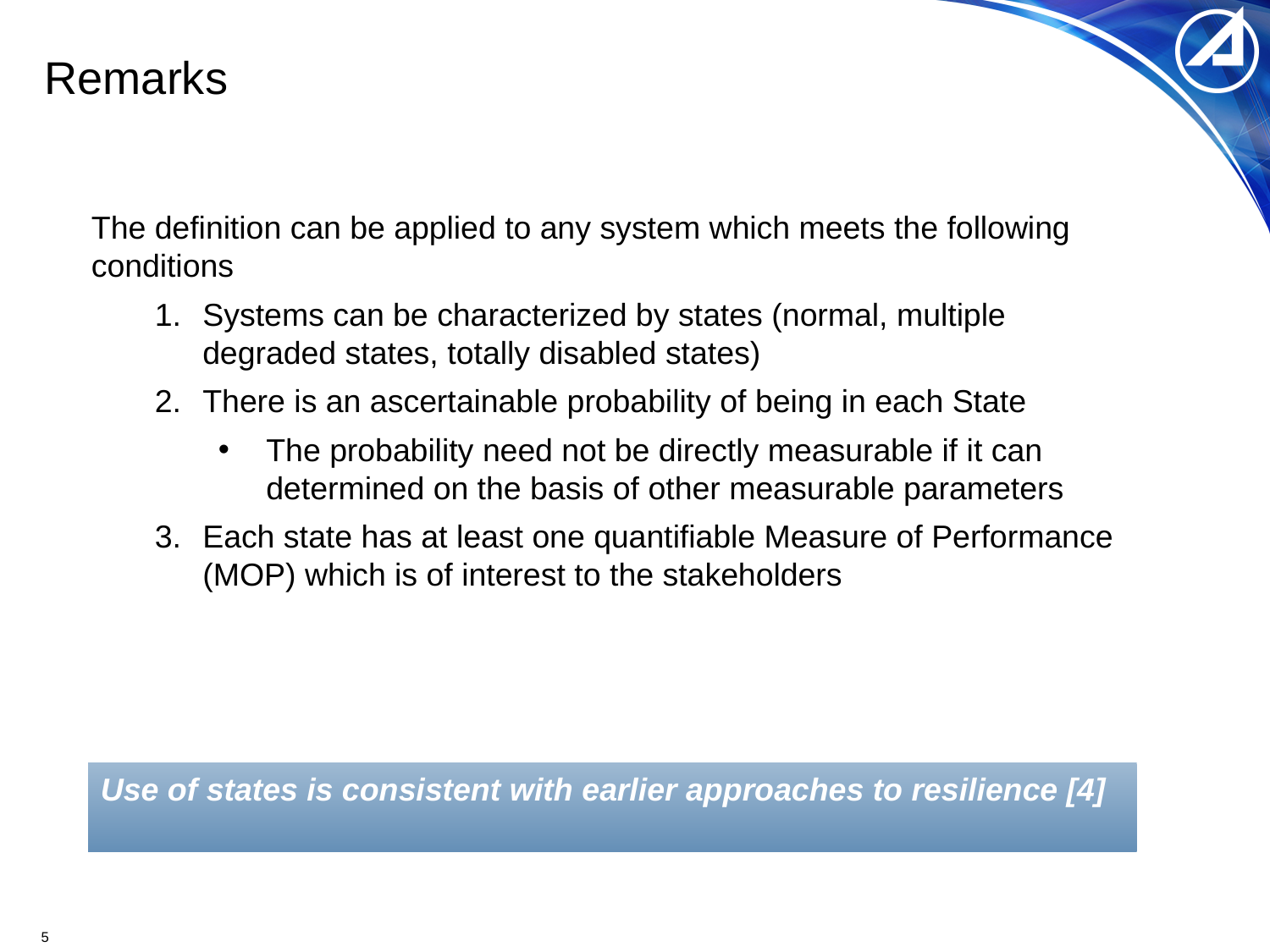

# Remarks
The definition can be applied to any system which meets the following conditions
Systems can be characterized by states (normal, multiple degraded states, totally disabled states)
There is an ascertainable probability of being in each State
The probability need not be directly measurable if it can determined on the basis of other measurable parameters
Each state has at least one quantifiable Measure of Performance (MOP) which is of interest to the stakeholders

Use of states is consistent with earlier approaches to resilience [4]